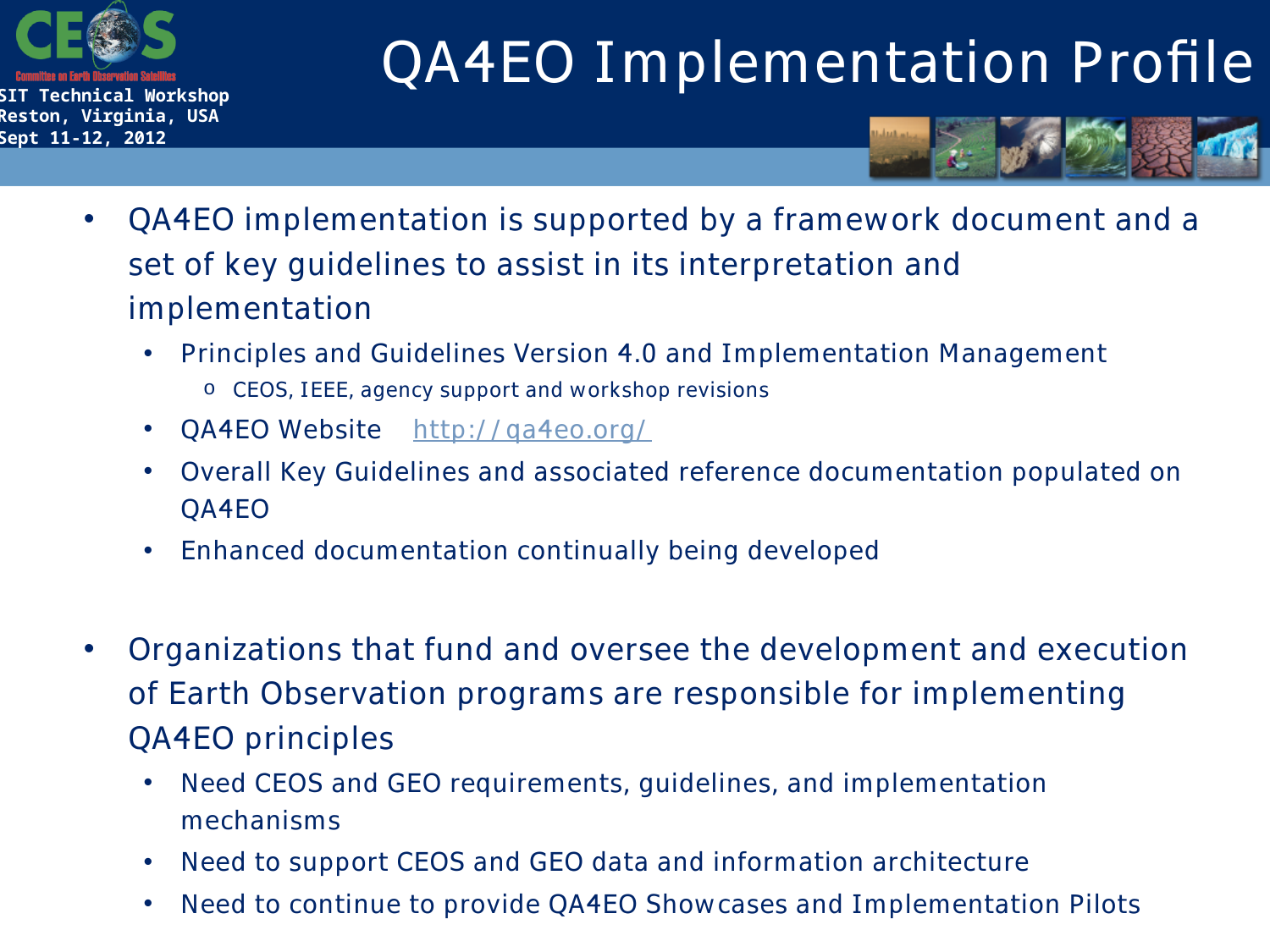

# QA4EO Implementation Profile
QA4EO implementation is supported by a framework document and a set of key guidelines to assist in its interpretation and implementation
Principles and Guidelines Version 4.0 and Implementation Management
CEOS, IEEE, agency support and workshop revisions
QA4EO Website    http://qa4eo.org/
Overall Key Guidelines and associated reference documentation populated on QA4EO
Enhanced documentation continually being developed

Organizations that fund and oversee the development and execution of Earth Observation programs are responsible for implementing QA4EO principles
Need CEOS and GEO requirements, guidelines, and implementation mechanisms
Need to support CEOS and GEO data and information architecture
Need to continue to provide QA4EO Showcases and Implementation Pilots